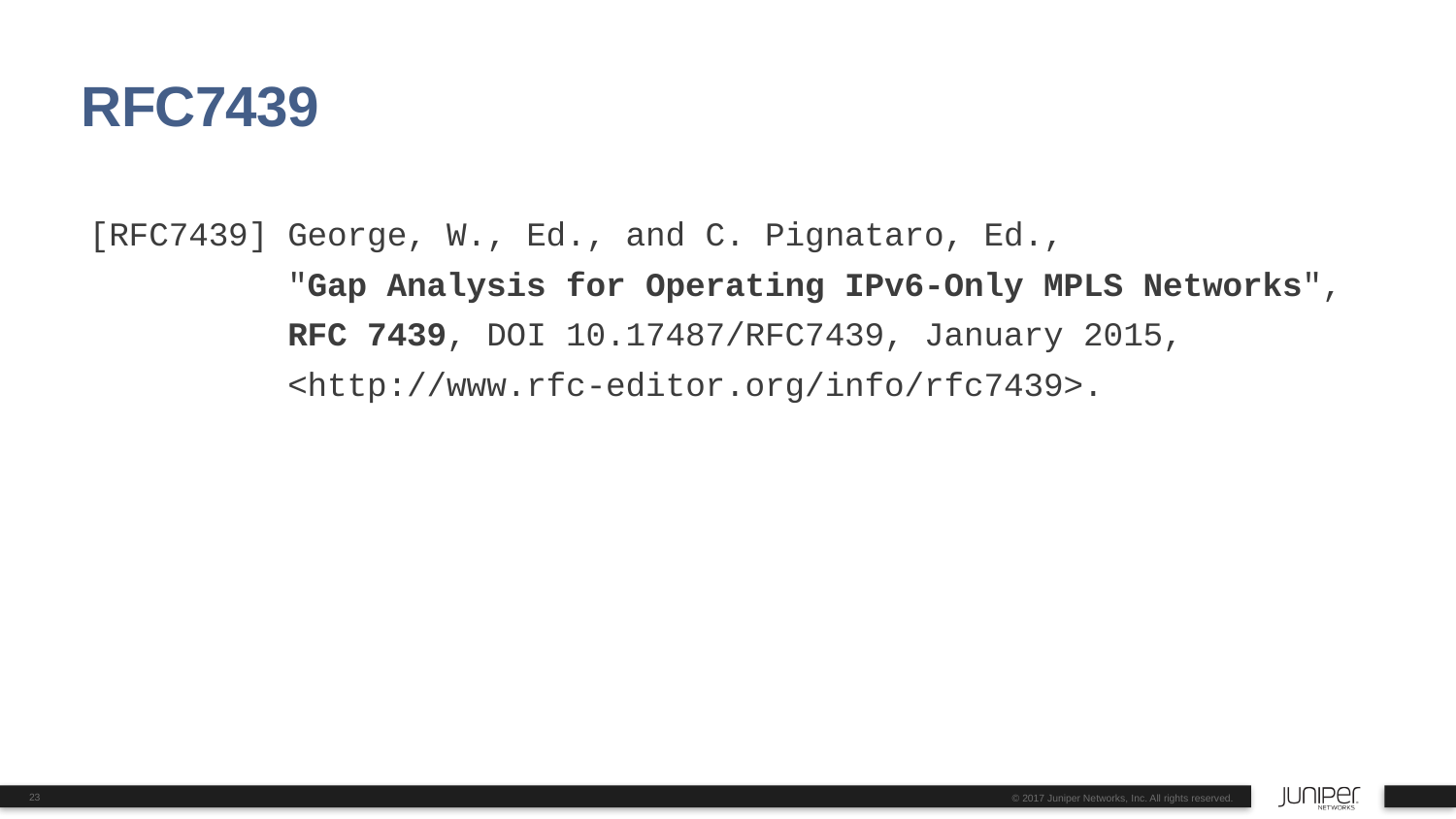

# RFC7439
[RFC7439]	George, W., Ed., and C. Pignataro, Ed.,
"Gap Analysis for Operating IPv6-Only MPLS Networks", RFC 7439, DOI 10.17487/RFC7439, January 2015,
<http://www.rfc-editor.org/info/rfc7439>.